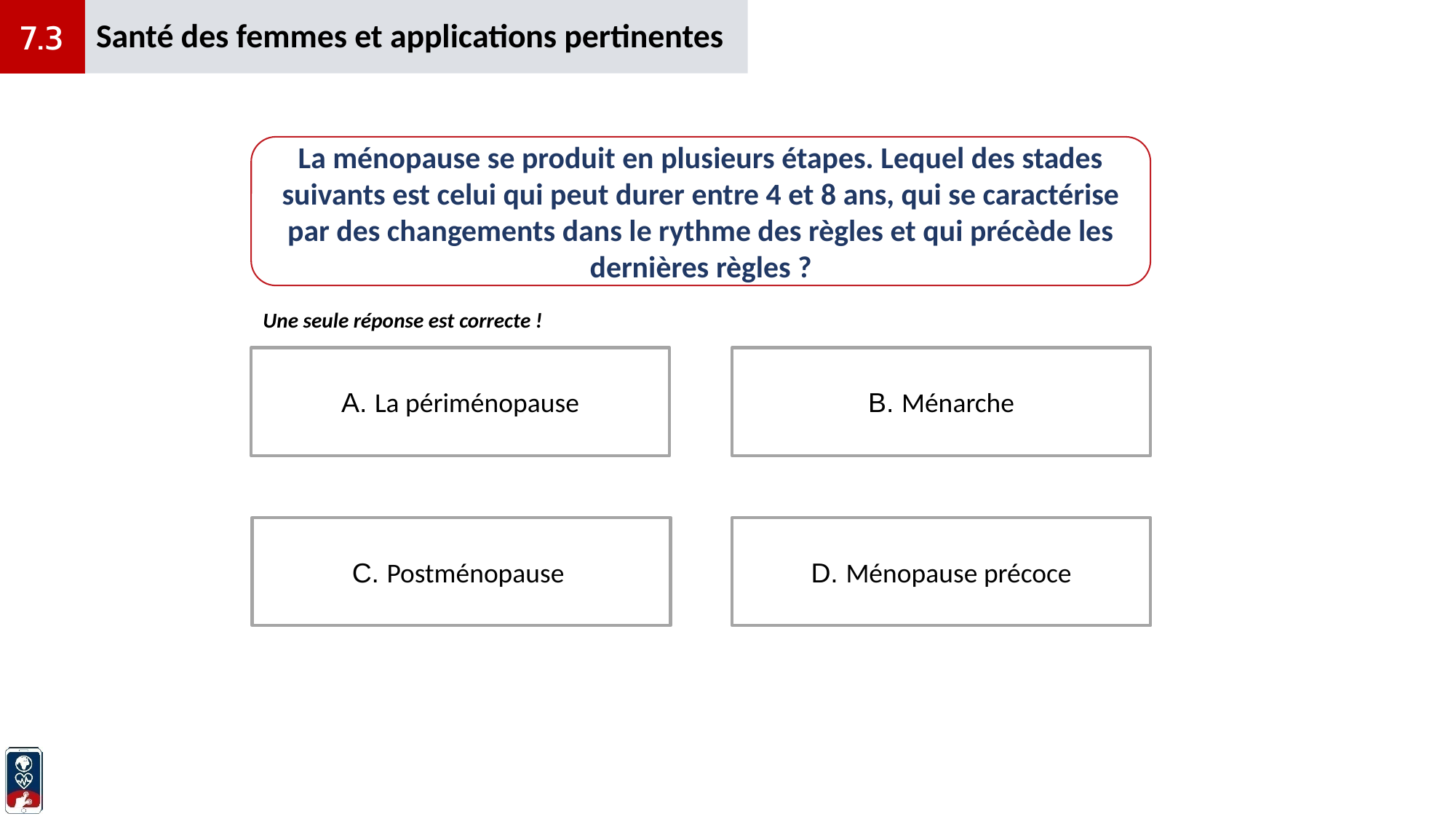

Santé des femmes et applications pertinentes
7.3
La ménopause se produit en plusieurs étapes. Lequel des stades suivants est celui qui peut durer entre 4 et 8 ans, qui se caractérise par des changements dans le rythme des règles et qui précède les dernières règles ?
Une seule réponse est correcte !
A. La périménopause
B. Ménarche
D. Ménopause précoce
C. Postménopause